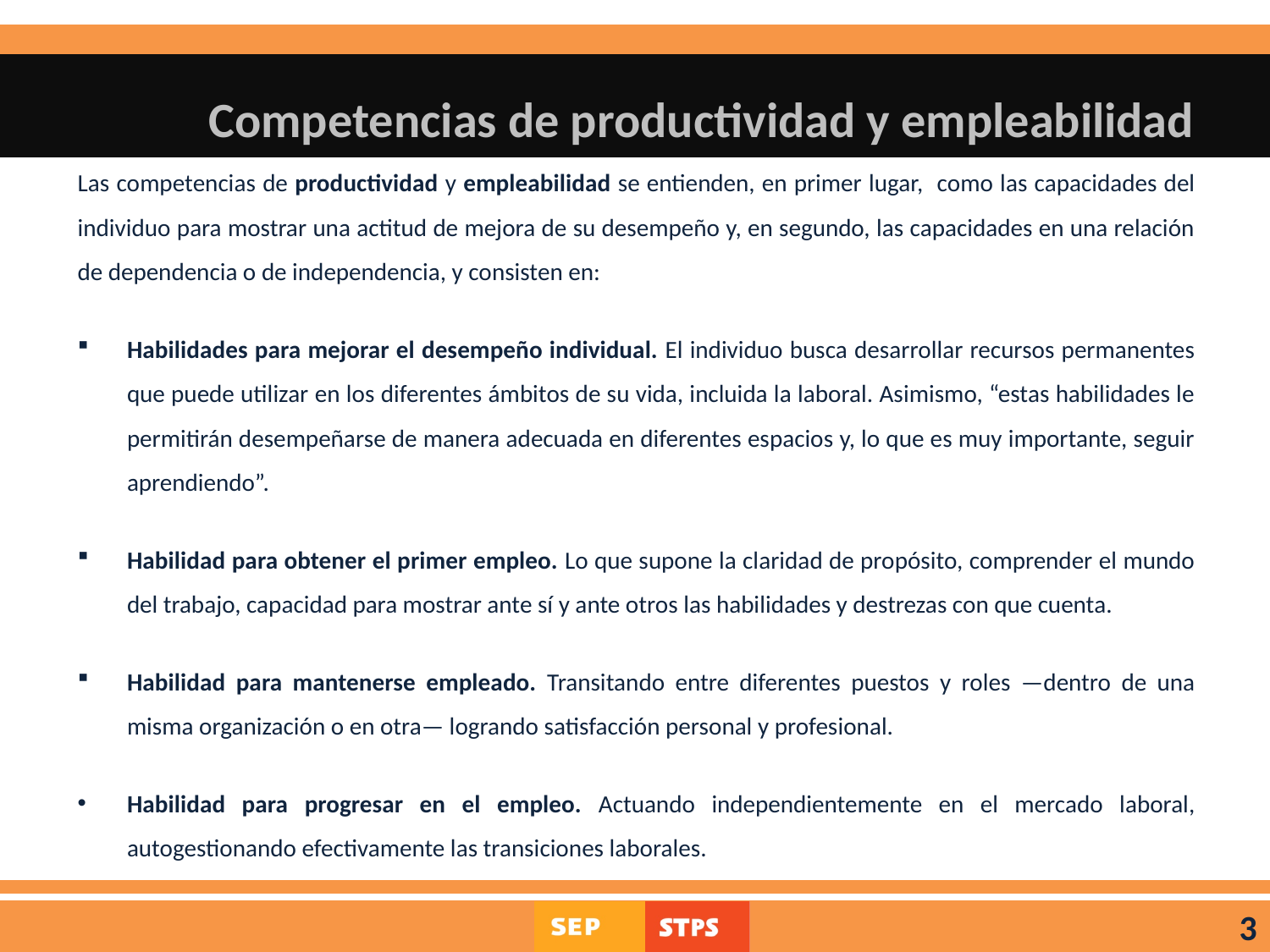

# Competencias de productividad y empleabilidad
Las competencias de productividad y empleabilidad se entienden, en primer lugar,  como las capacidades del individuo para mostrar una actitud de mejora de su desempeño y, en segundo, las capacidades en una relación de dependencia o de independencia, y consisten en:

Habilidades para mejorar el desempeño individual. El individuo busca desarrollar recursos permanentes que puede utilizar en los diferentes ámbitos de su vida, incluida la laboral. Asimismo, “estas habilidades le permitirán desempeñarse de manera adecuada en diferentes espacios y, lo que es muy importante, seguir aprendiendo”.

Habilidad para obtener el primer empleo. Lo que supone la claridad de propósito, comprender el mundo del trabajo, capacidad para mostrar ante sí y ante otros las habilidades y destrezas con que cuenta.

Habilidad para mantenerse empleado. Transitando entre diferentes puestos y roles —dentro de una misma organización o en otra— logrando satisfacción personal y profesional.

Habilidad para progresar en el empleo. Actuando independientemente en el mercado laboral, autogestionando efectivamente las transiciones laborales.
3